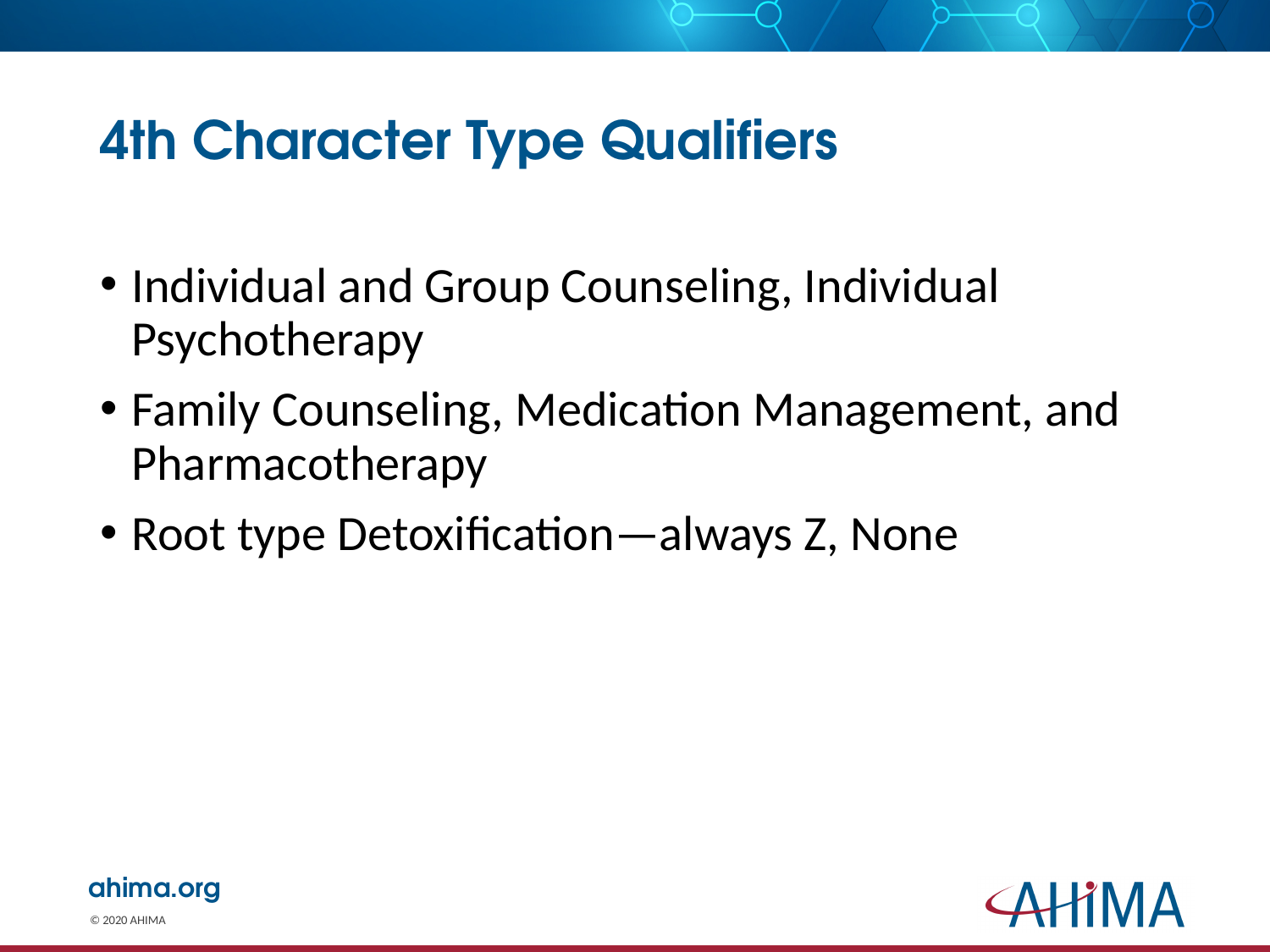

# 4th Character Type Qualifiers
Individual and Group Counseling, Individual Psychotherapy
Family Counseling, Medication Management, and Pharmacotherapy
Root type Detoxification—always Z, None